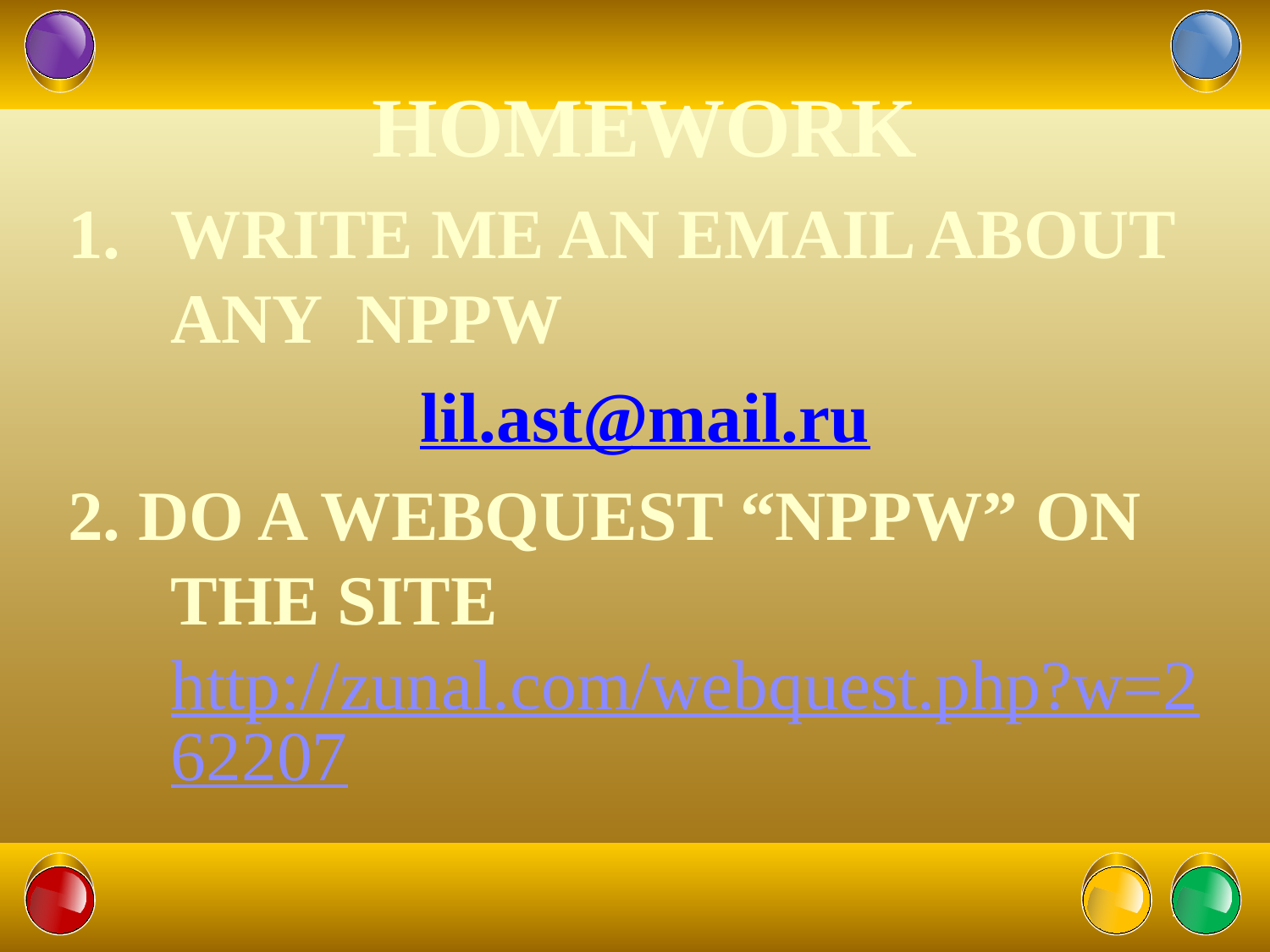

HOMEWORK
WRITE ME AN EMAIL ABOUT ANY  NPPW
lil.ast@mail.ru
2. DO A WEBQUEST “NPPW” ON THE SITE http://zunal.com/webquest.php?w=262207

25